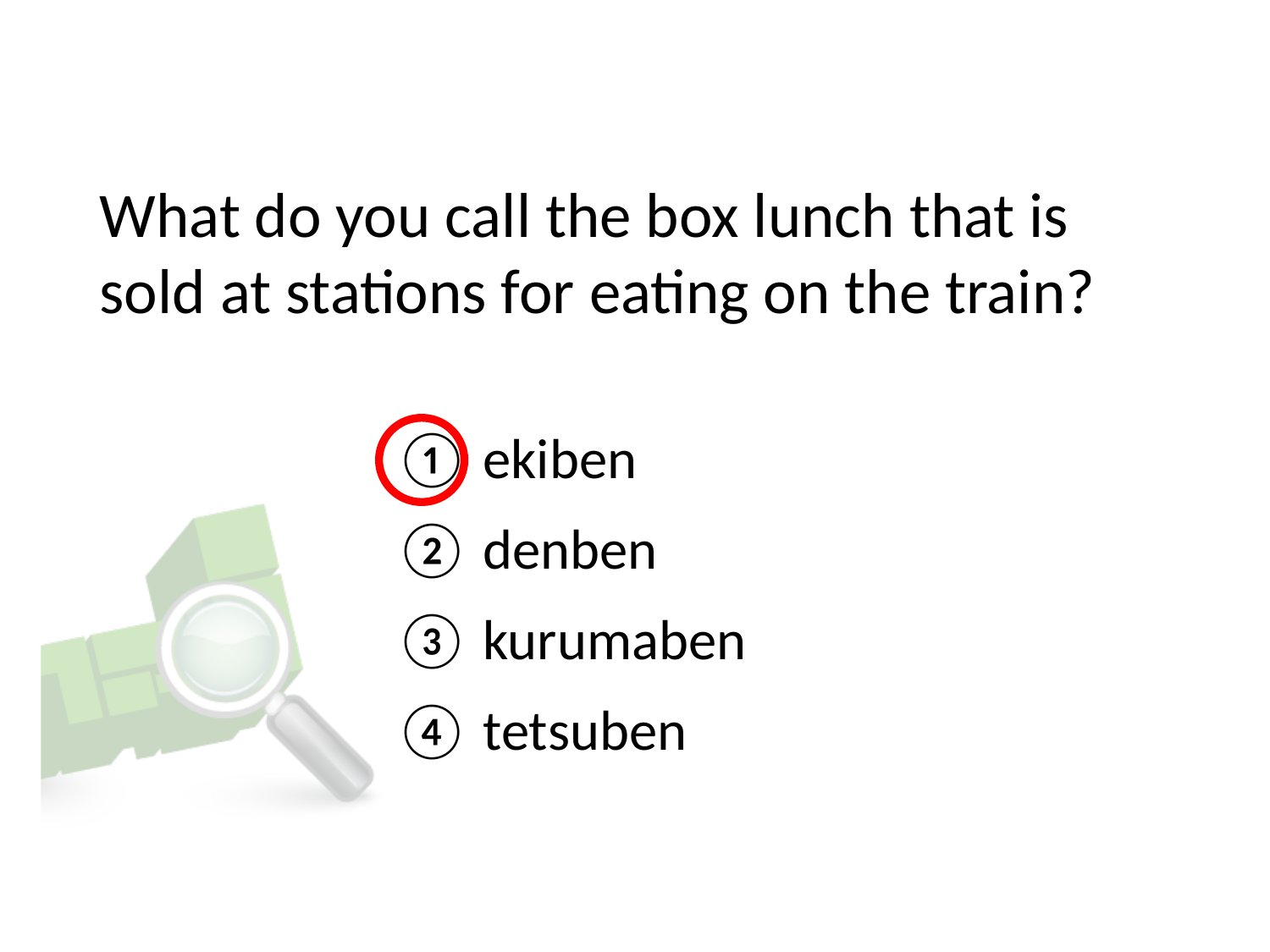

# What do you call the box lunch that is sold at stations for eating on the train?
① ekiben
② denben
③ kurumaben
④ tetsuben